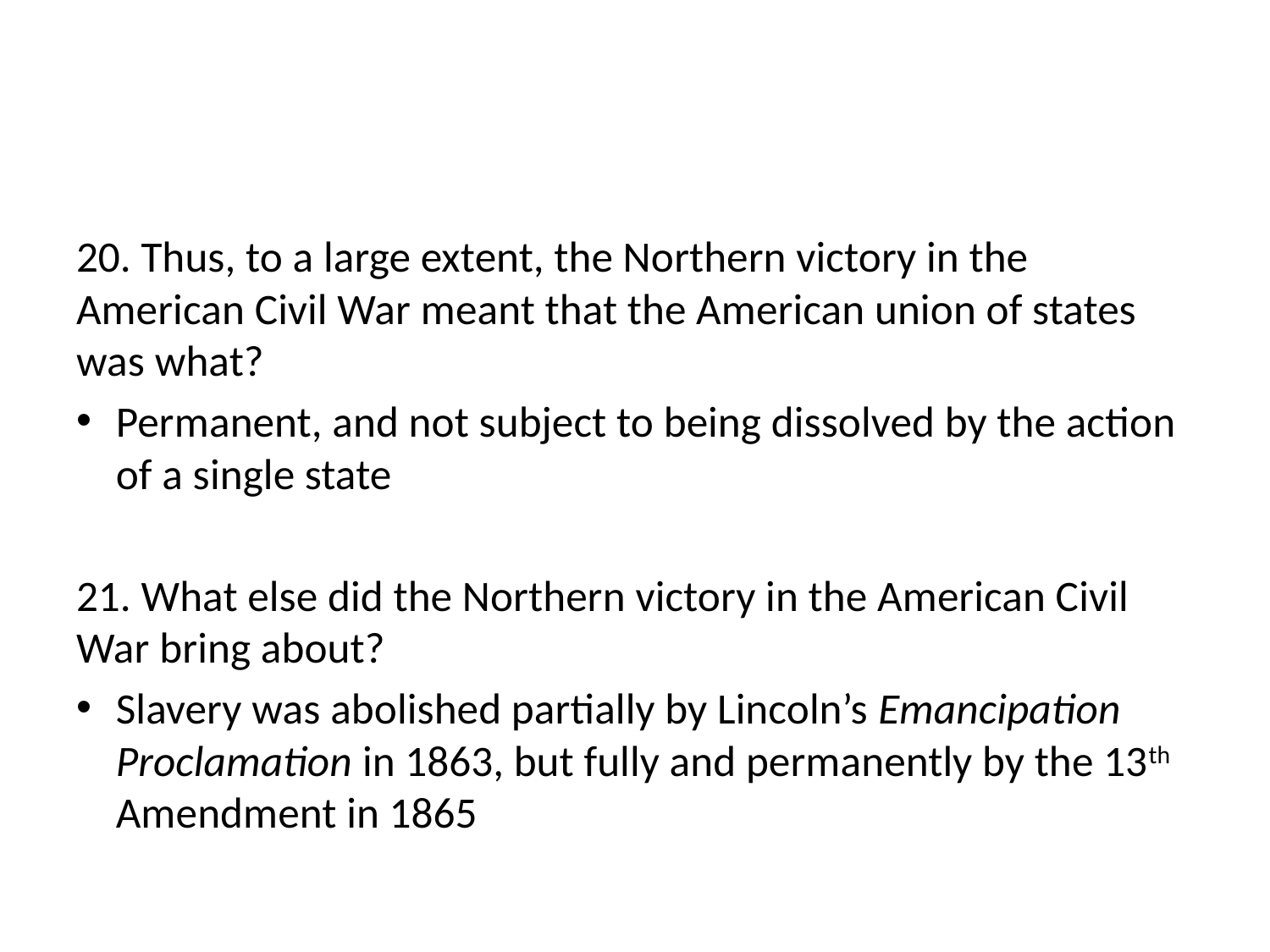

#
20. Thus, to a large extent, the Northern victory in the American Civil War meant that the American union of states was what?
Permanent, and not subject to being dissolved by the action of a single state

21. What else did the Northern victory in the American Civil War bring about?
Slavery was abolished partially by Lincoln’s Emancipation Proclamation in 1863, but fully and permanently by the 13th Amendment in 1865